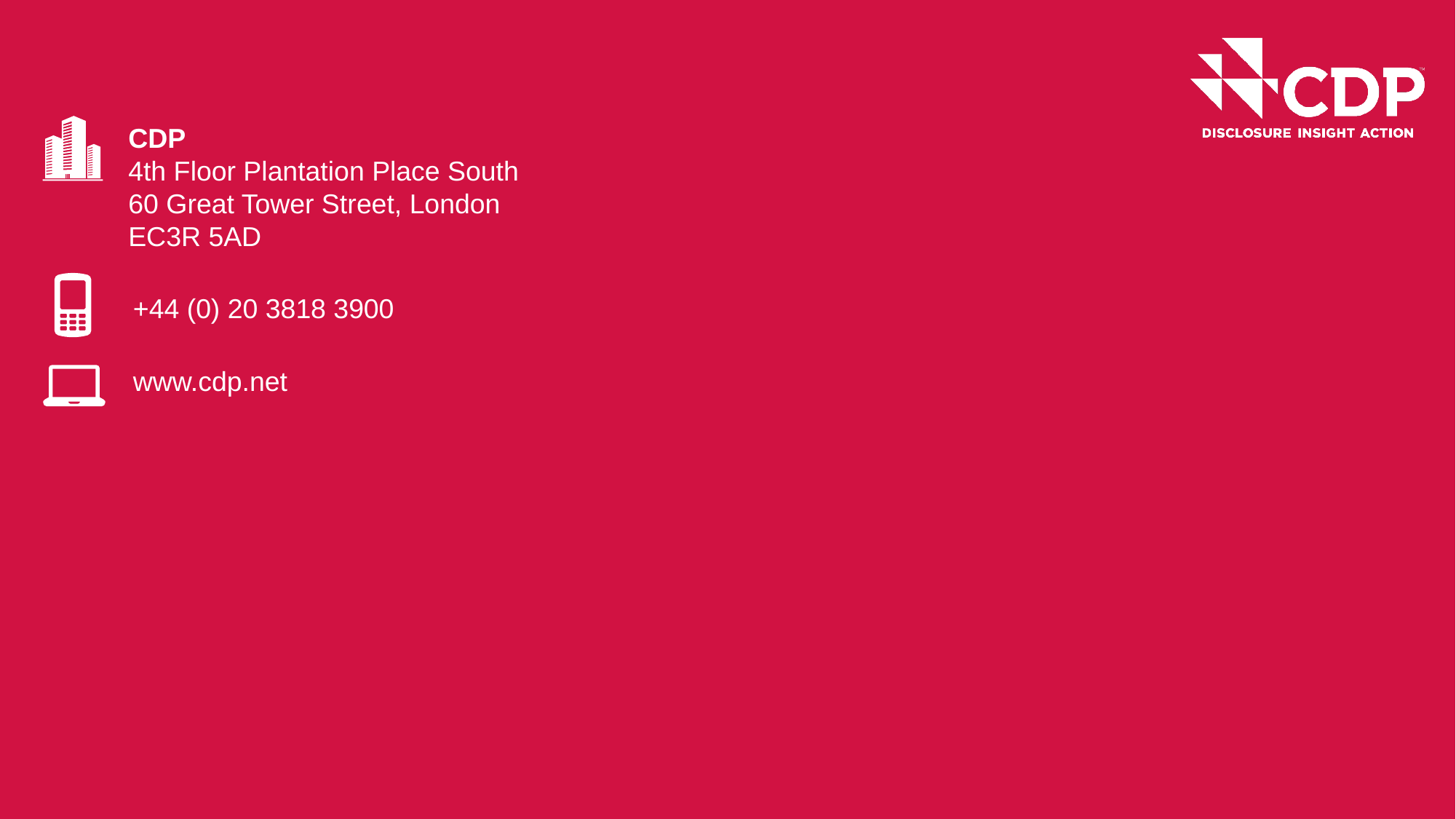

CDP
4th Floor Plantation Place South
60 Great Tower Street, London
EC3R 5AD

+44 (0) 20 3818 3900
www.cdp.net